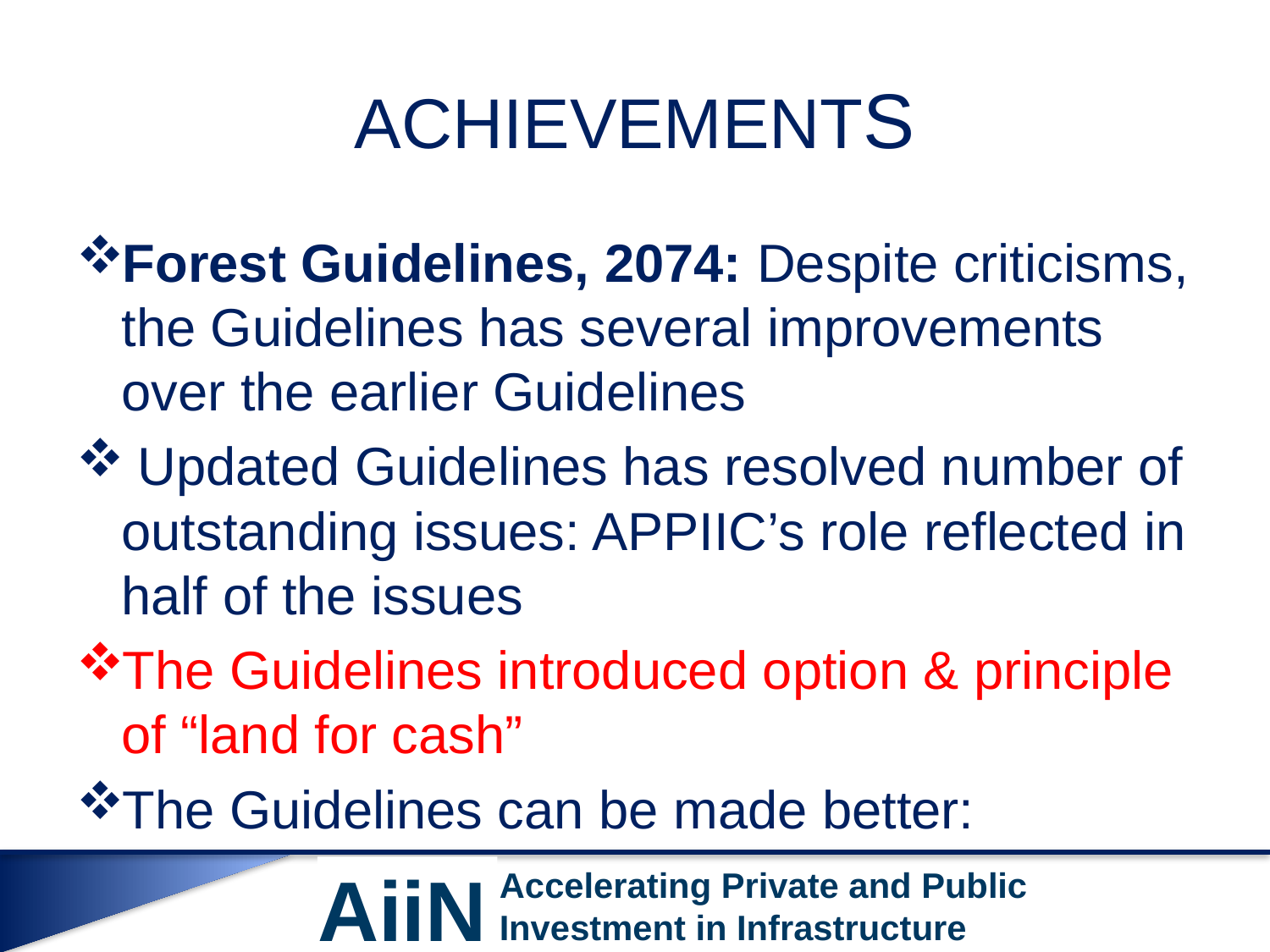

# ACHIEVEMENTS
Forest Guidelines, 2074: Despite criticisms, the Guidelines has several improvements over the earlier Guidelines
 Updated Guidelines has resolved number of outstanding issues: APPIIC’s role reflected in half of the issues
The Guidelines introduced option & principle of “land for cash”
The Guidelines can be made better: